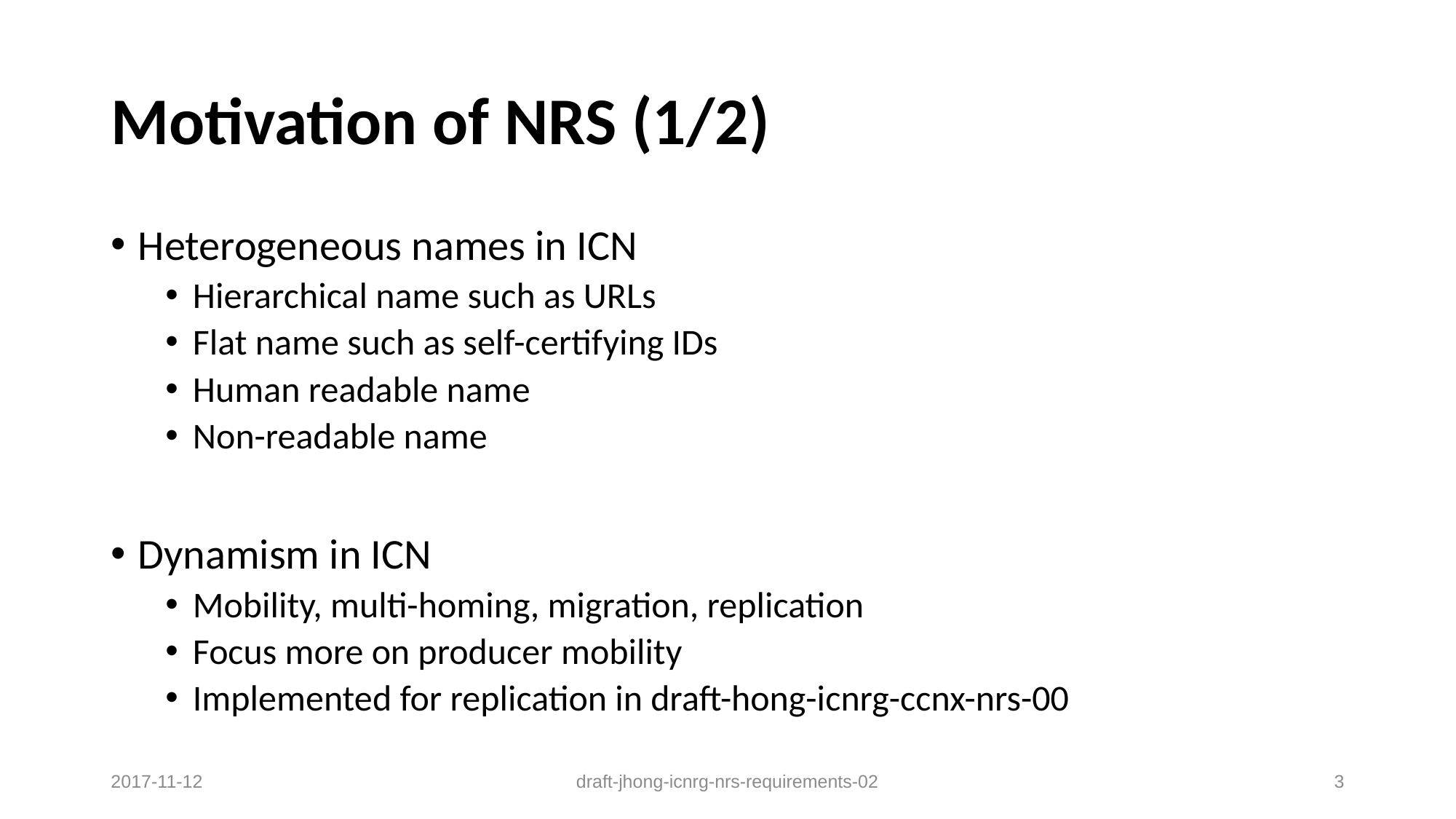

# Motivation of NRS (1/2)
Heterogeneous names in ICN
Hierarchical name such as URLs
Flat name such as self-certifying IDs
Human readable name
Non-readable name

Dynamism in ICN
Mobility, multi-homing, migration, replication
Focus more on producer mobility
Implemented for replication in draft-hong-icnrg-ccnx-nrs-00

2017-11-12
draft-jhong-icnrg-nrs-requirements-02
3